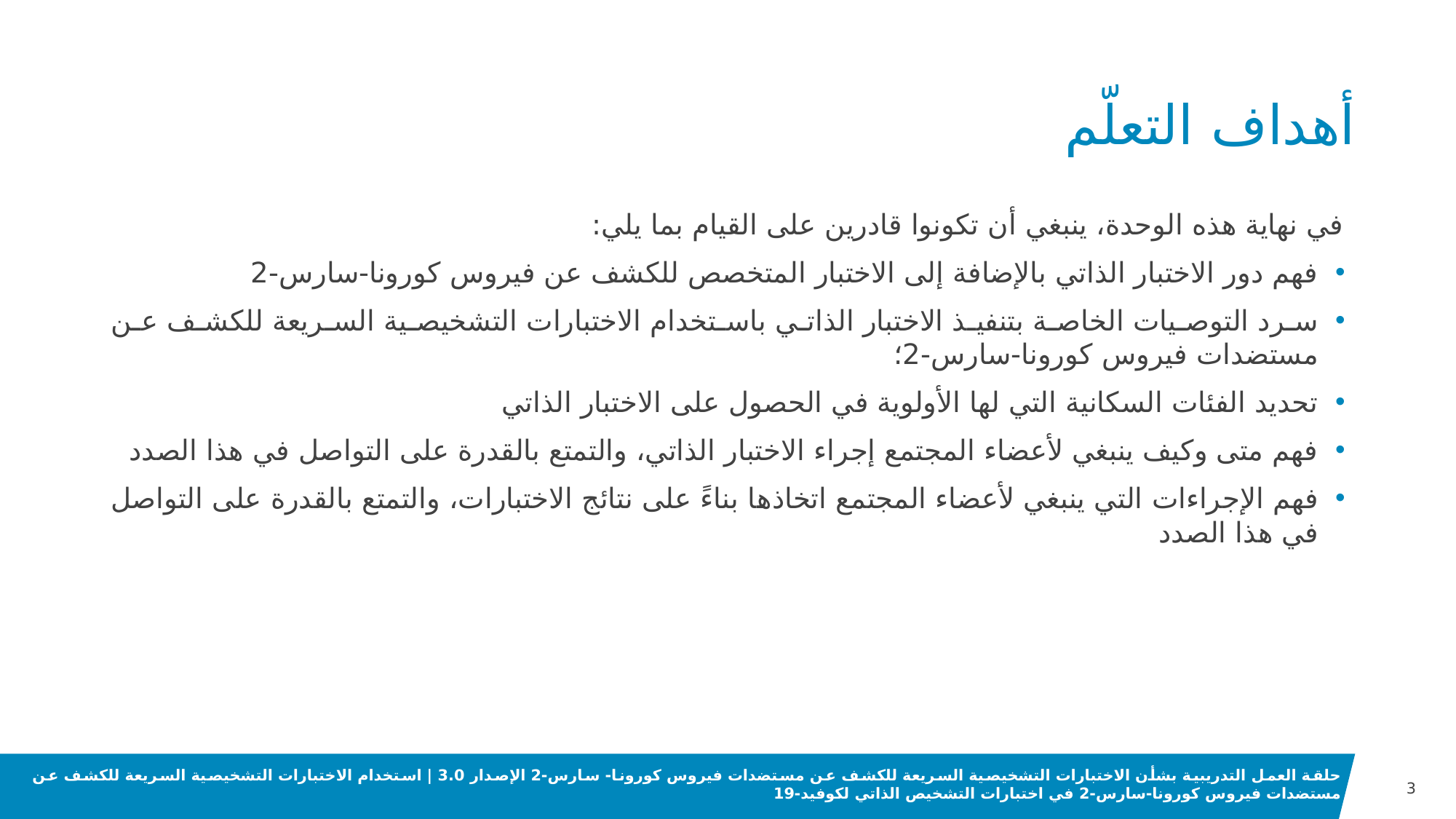

# أهداف التعلّم
في نهاية هذه الوحدة، ينبغي أن تكونوا قادرين على القيام بما يلي:
فهم دور الاختبار الذاتي بالإضافة إلى الاختبار المتخصص للكشف عن فيروس كورونا-سارس-2
سرد التوصيات الخاصة بتنفيذ الاختبار الذاتي باستخدام الاختبارات التشخيصية السريعة للكشف عن مستضدات فيروس كورونا-سارس-2؛
تحديد الفئات السكانية التي لها الأولوية في الحصول على الاختبار الذاتي
فهم متى وكيف ينبغي لأعضاء المجتمع إجراء الاختبار الذاتي، والتمتع بالقدرة على التواصل في هذا الصدد
فهم الإجراءات التي ينبغي لأعضاء المجتمع اتخاذها بناءً على نتائج الاختبارات، والتمتع بالقدرة على التواصل في هذا الصدد

حلقة العمل التدريبية بشأن الاختبارات التشخيصية السريعة للكشف عن مستضدات فيروس كورونا- سارس-2 الإصدار 3.0 | استخدام الاختبارات التشخيصية السريعة للكشف عن مستضدات فيروس كورونا-سارس-2 في اختبارات التشخيص الذاتي لكوفيد-19
3